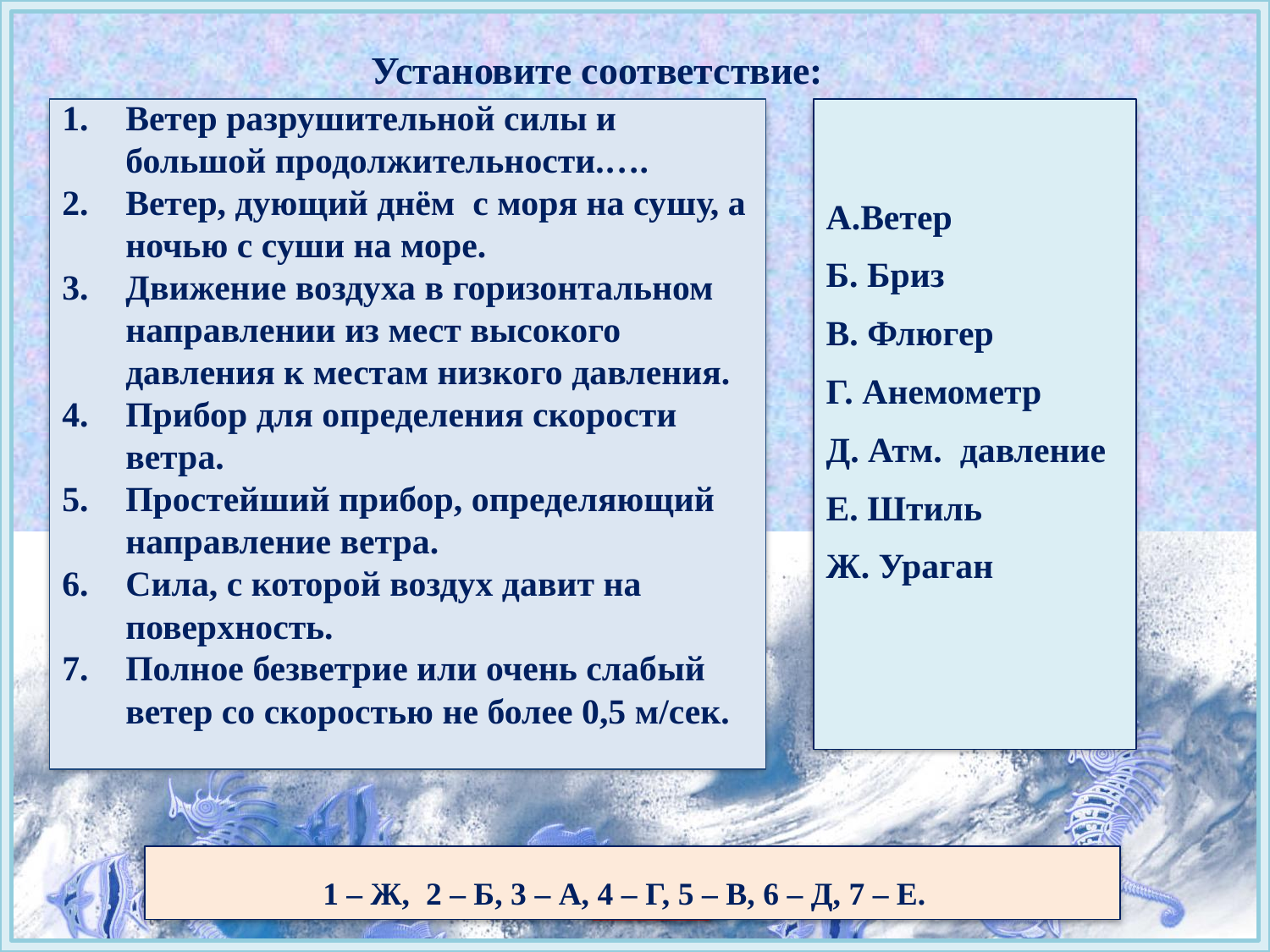

Установите соответствие:
Ветер разрушительной силы и  большой продолжительности.….
Ветер, дующий днём  с моря на сушу, а ночью с суши на море.
Движение воздуха в горизонтальном направлении из мест высокого давления к местам низкого давления.
Прибор для определения скорости ветра.
Простейший прибор, определяющий направление ветра.
Сила, с которой воздух давит на поверхность.
Полное безветрие или очень слабый ветер со скоростью не более 0,5 м/сек.

А.Ветер
Б. Бриз
В. Флюгер
Г. Анемометр
Д. Атм.  давление
Е. Штиль
Ж. Ураган

1 – Ж,  2 – Б, 3 – А, 4 – Г, 5 – В, 6 – Д, 7 – Е.
ответ